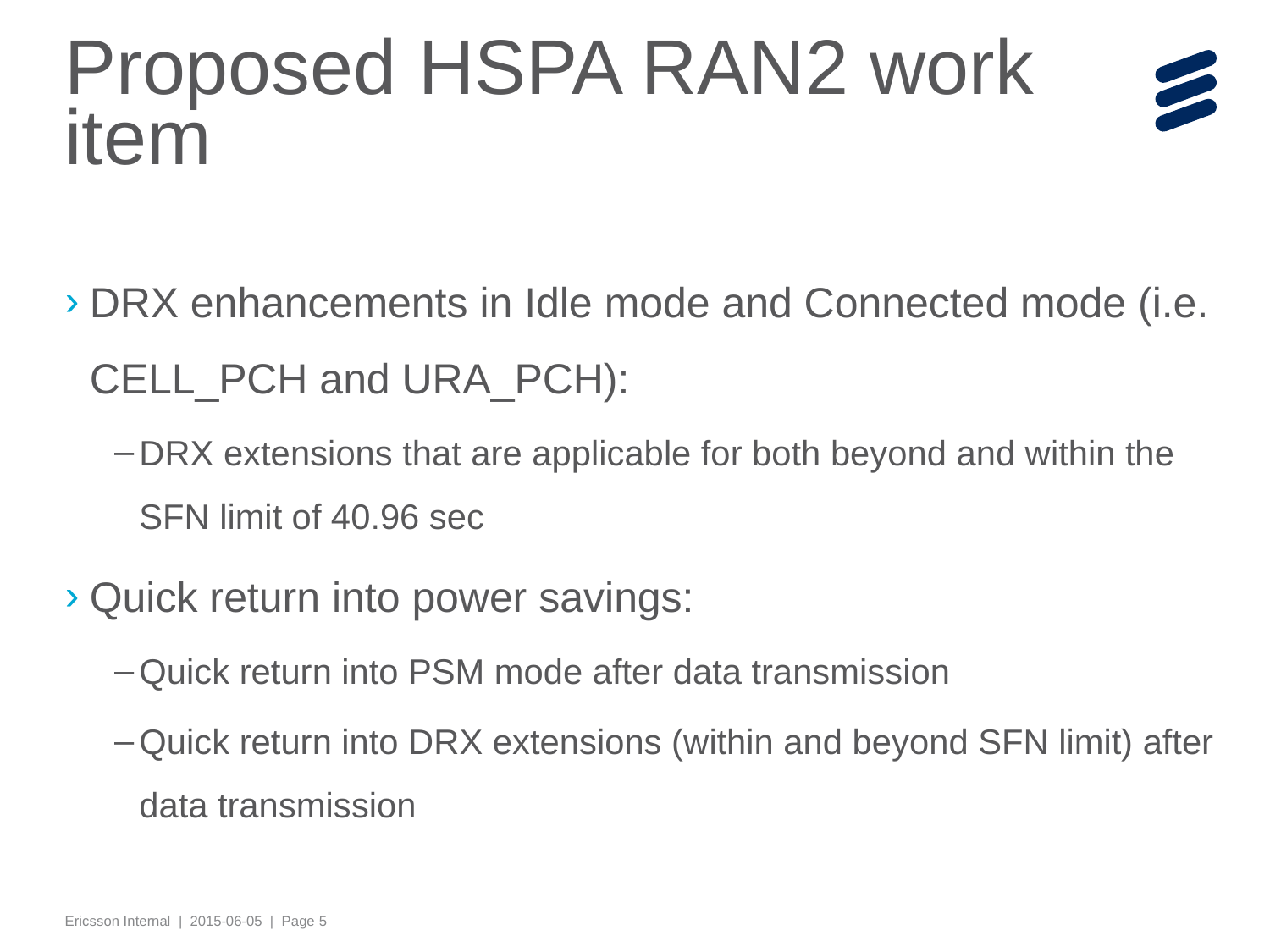

# Proposed HSPA RAN2 work item
DRX enhancements in Idle mode and Connected mode (i.e. CELL_PCH and URA_PCH):
DRX extensions that are applicable for both beyond and within the SFN limit of 40.96 sec
Quick return into power savings:
Quick return into PSM mode after data transmission
Quick return into DRX extensions (within and beyond SFN limit) after data transmission